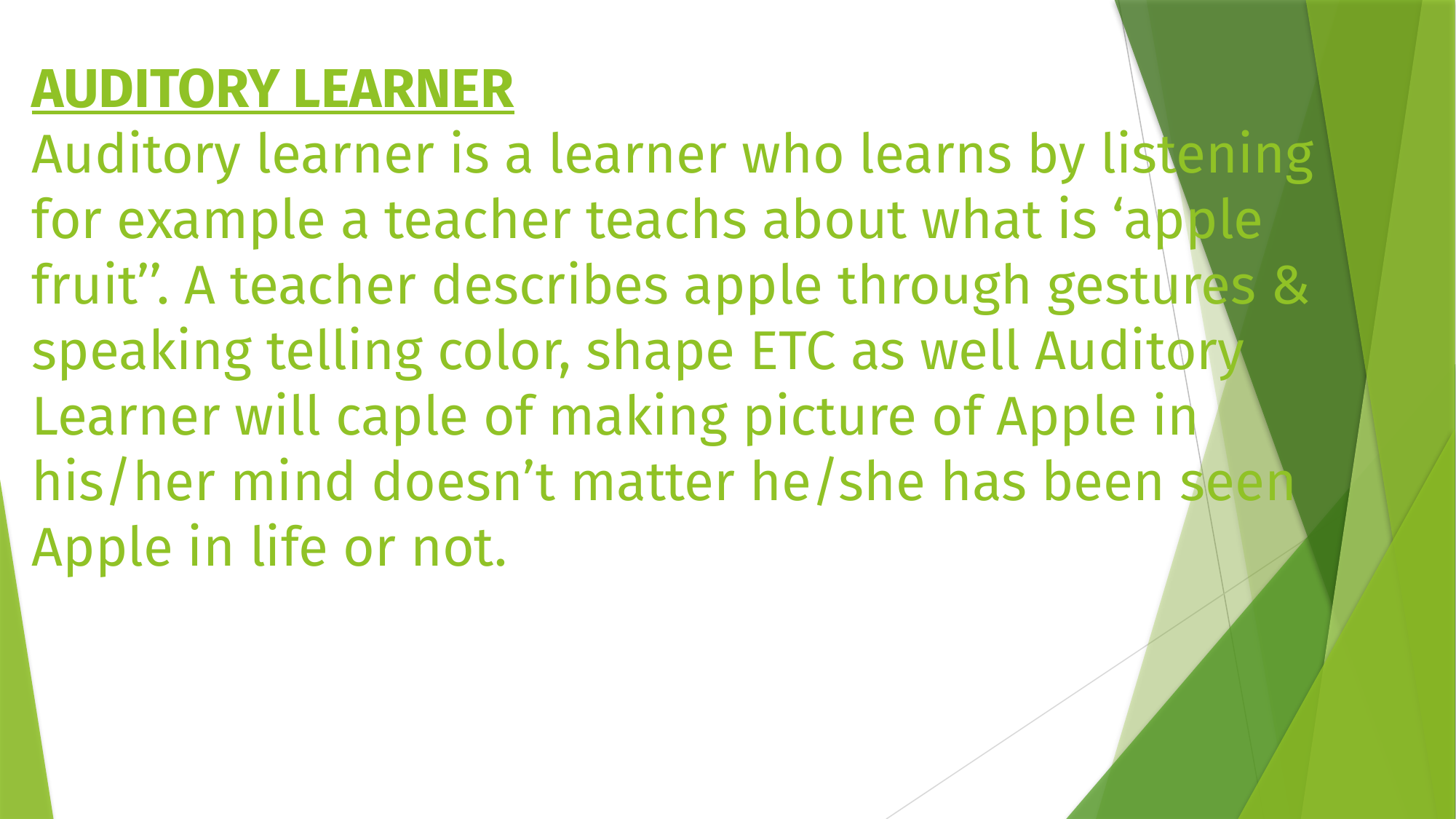

# AUDITORY LEARNER Auditory learner is a learner who learns by listening for example a teacher teachs about what is ‘apple fruit’’. A teacher describes apple through gestures & speaking telling color, shape ETC as well Auditory Learner will caple of making picture of Apple in his/her mind doesn’t matter he/she has been seen Apple in life or not.